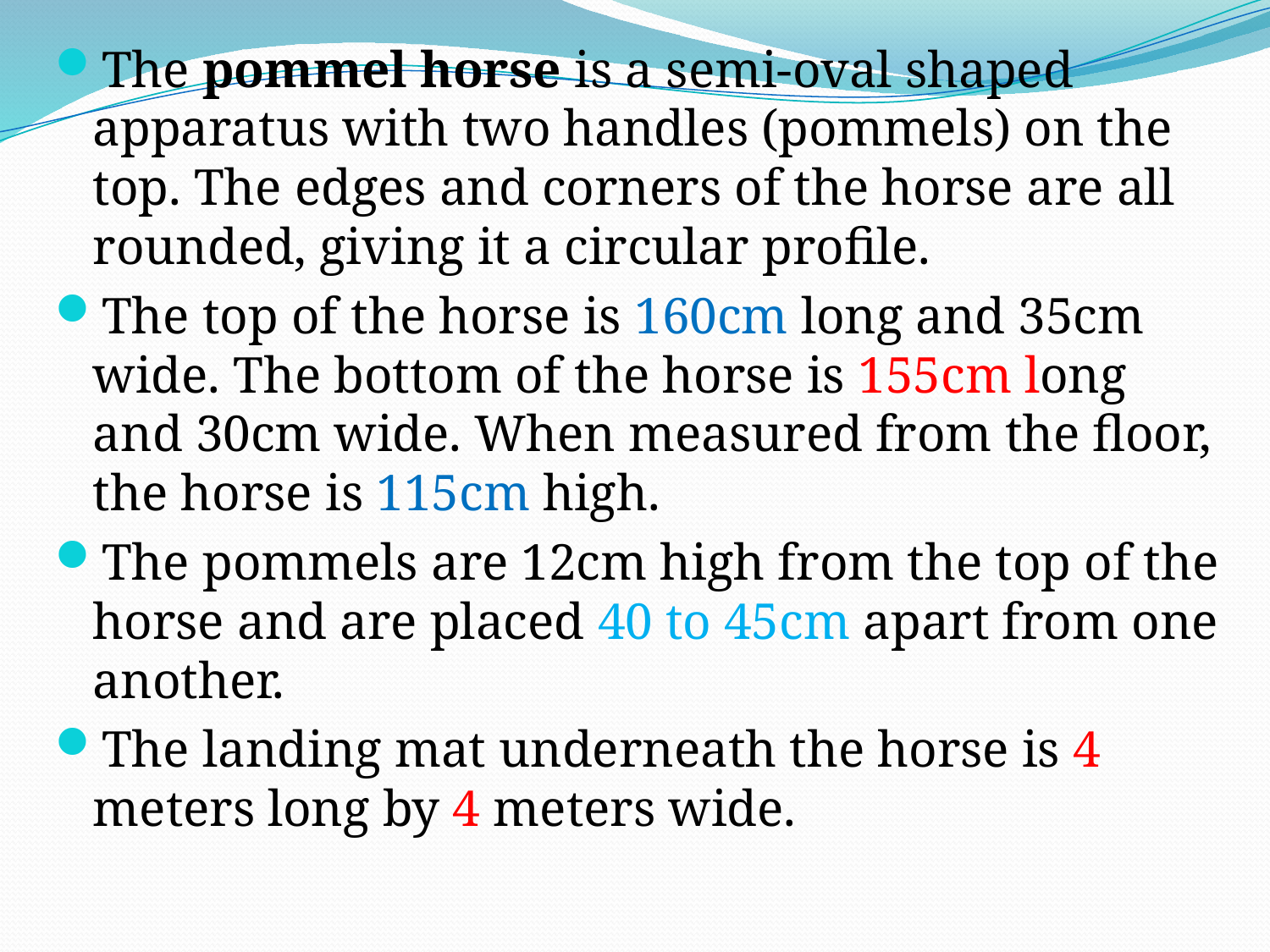

The pommel horse is a semi-oval shaped apparatus with two handles (pommels) on the top. The edges and corners of the horse are all rounded, giving it a circular profile.
The top of the horse is 160cm long and 35cm wide. The bottom of the horse is 155cm long and 30cm wide. When measured from the floor, the horse is 115cm high.
The pommels are 12cm high from the top of the horse and are placed 40 to 45cm apart from one another.
The landing mat underneath the horse is 4 meters long by 4 meters wide.